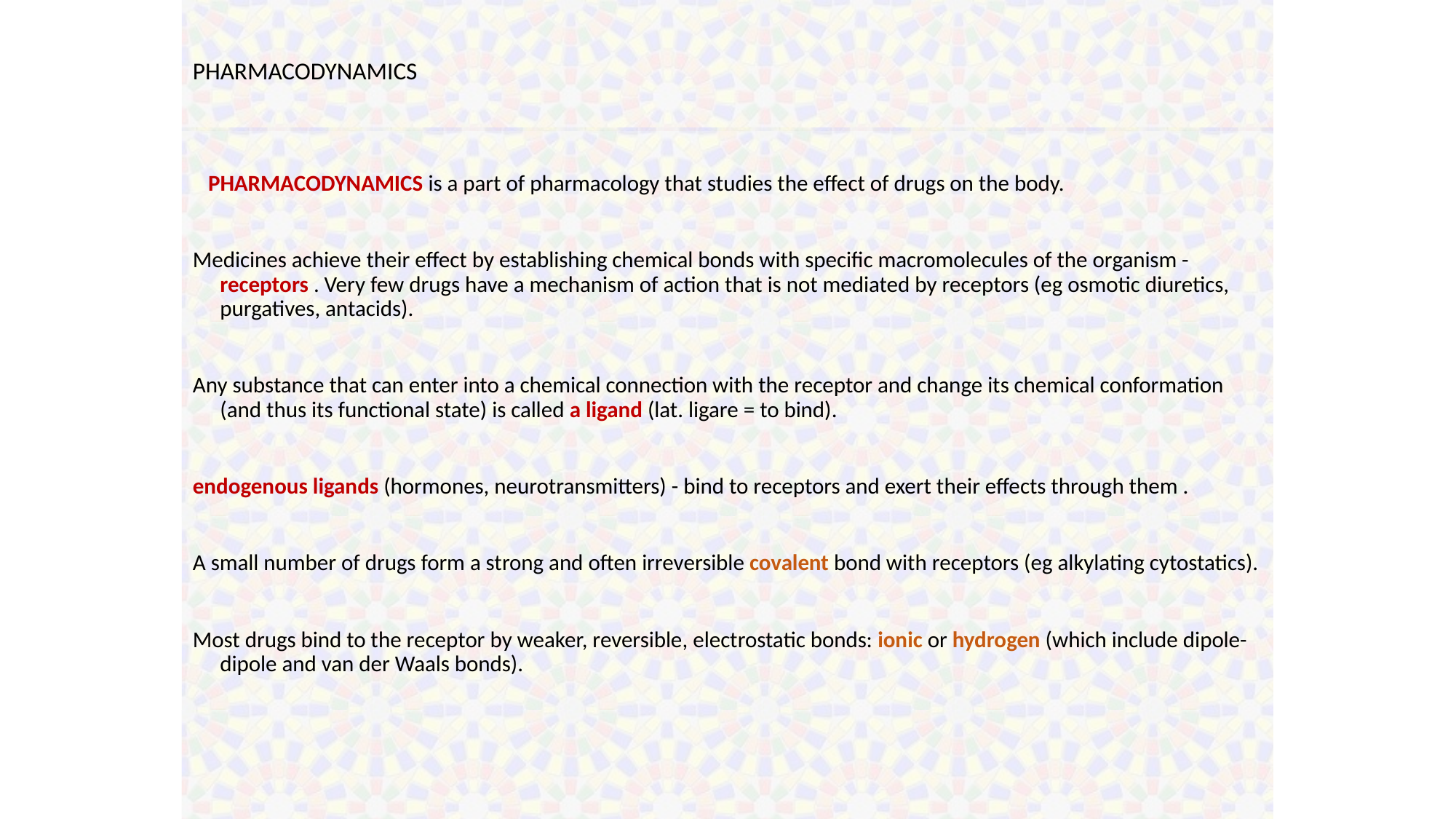

# PHARMACODYNAMICS

   PHARMACODYNAMICS is a part of pharmacology that studies the effect of drugs on the body.

Medicines achieve their effect by establishing chemical bonds with specific macromolecules of the organism - receptors . Very few drugs have a mechanism of action that is not mediated by receptors (eg osmotic diuretics, purgatives, antacids).

Any substance that can enter into a chemical connection with the receptor and change its chemical conformation (and thus its functional state) is called a ligand (lat. ligare = to bind).

endogenous ligands (hormones, neurotransmitters) - bind to receptors and exert their effects through them .

A small number of drugs form a strong and often irreversible covalent bond with receptors (eg alkylating cytostatics).

Most drugs bind to the receptor by weaker, reversible, electrostatic bonds: ionic or hydrogen (which include dipole-dipole and van der Waals bonds).